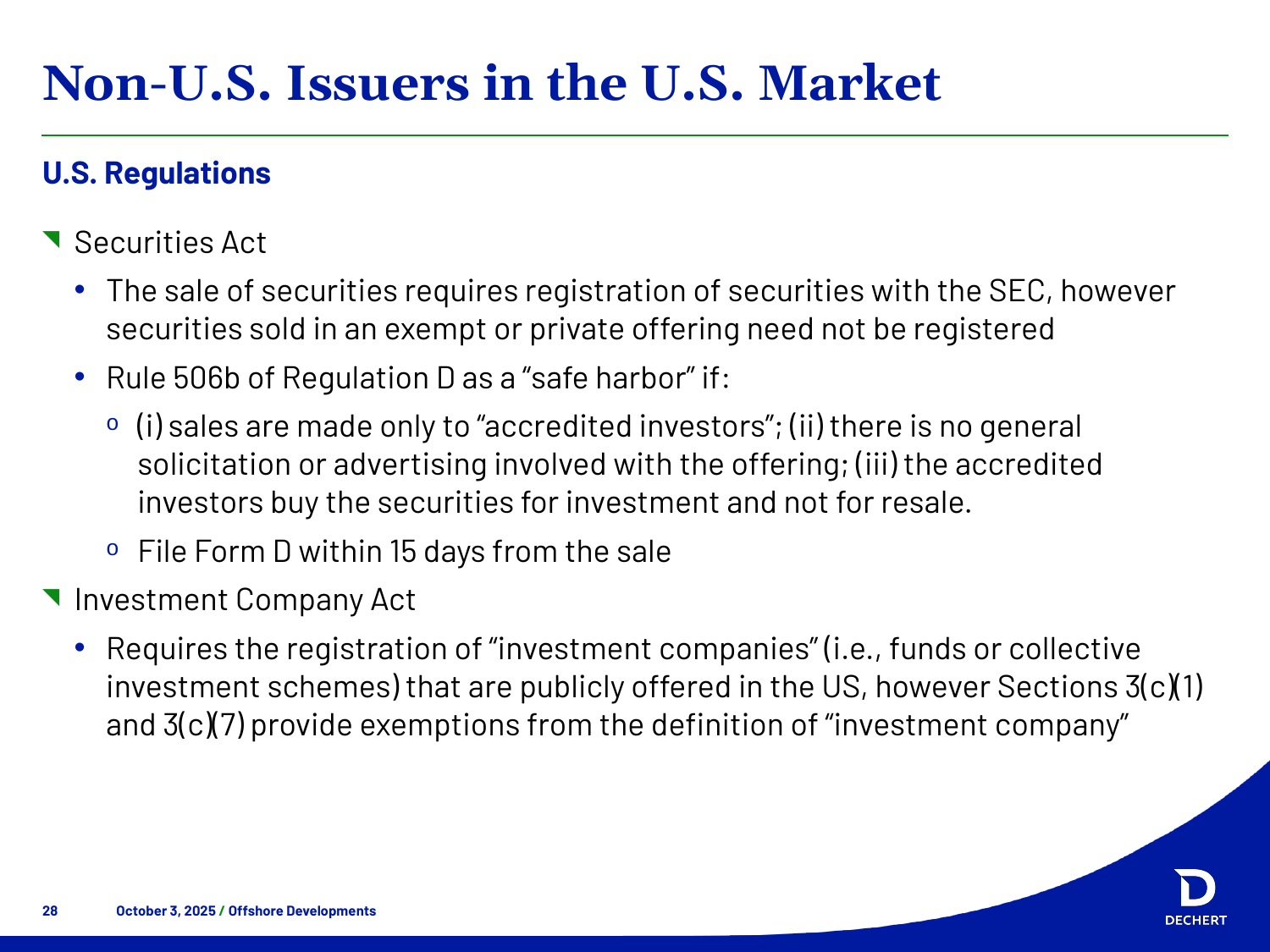

# Non-U.S. Issuers in the U.S. Market
U.S. Regulations
Securities Act
The sale of securities requires registration of securities with the SEC, however securities sold in an exempt or private offering need not be registered
Rule 506b of Regulation D as a “safe harbor” if:
(i) sales are made only to “accredited investors”; (ii) there is no general solicitation or advertising involved with the offering; (iii) the accredited investors buy the securities for investment and not for resale.
File Form D within 15 days from the sale
Investment Company Act
Requires the registration of “investment companies” (i.e., funds or collective investment schemes) that are publicly offered in the US, however Sections 3(c)(1) and 3(c)(7) provide exemptions from the definition of “investment company”

28
28
October 3, 2025 / Offshore Developments